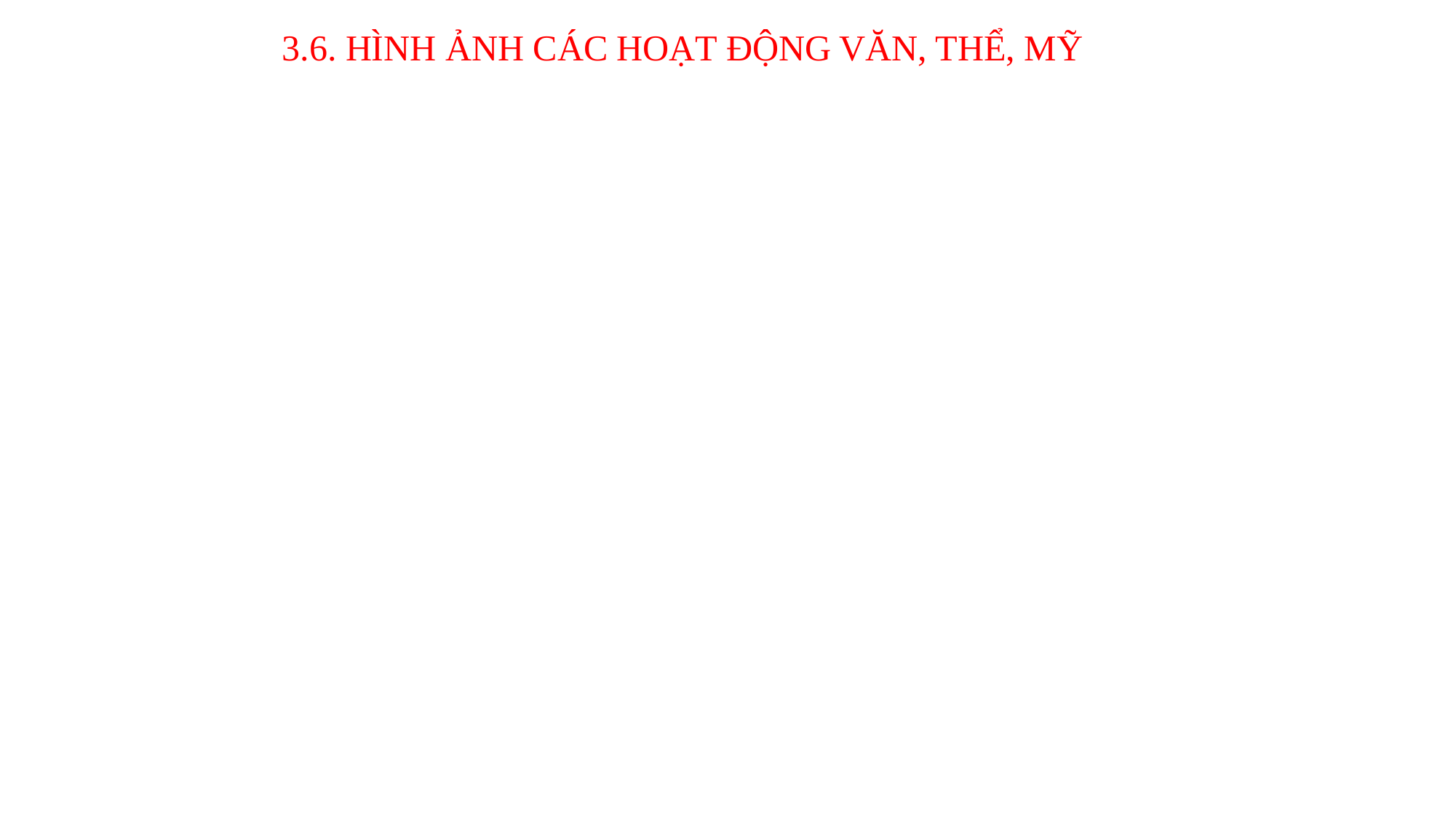

3.6. HÌNH ẢNH CÁC HOẠT ĐỘNG VĂN, THỂ, MỸ